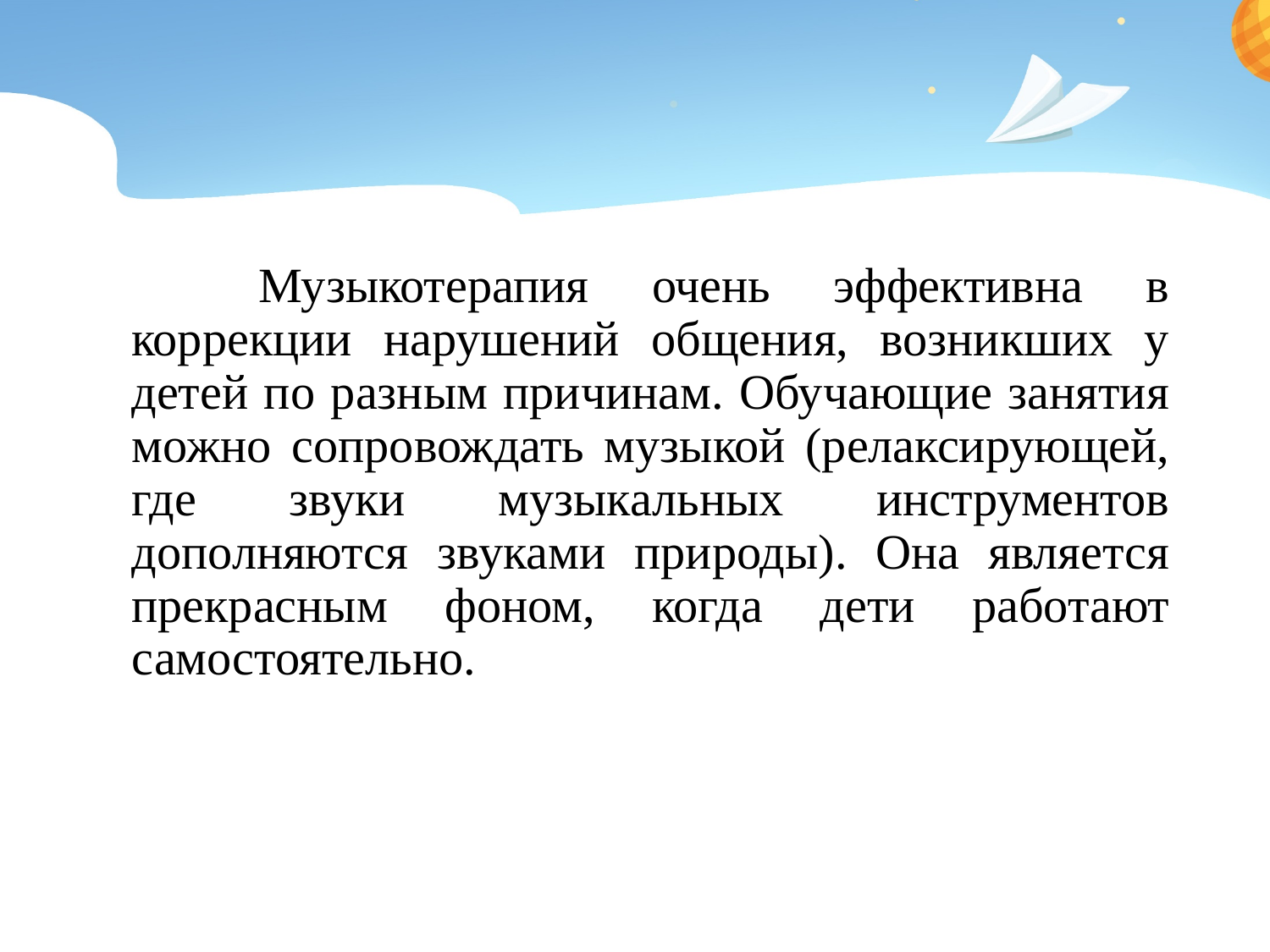

Музыкотерапия очень эффективна в коррекции нарушений общения, возникших у детей по разным причинам. Обучающие занятия можно сопровождать музыкой (релаксирующей, где звуки музыкальных инструментов дополняются звуками природы). Она является прекрасным фоном, когда дети работают самостоятельно.